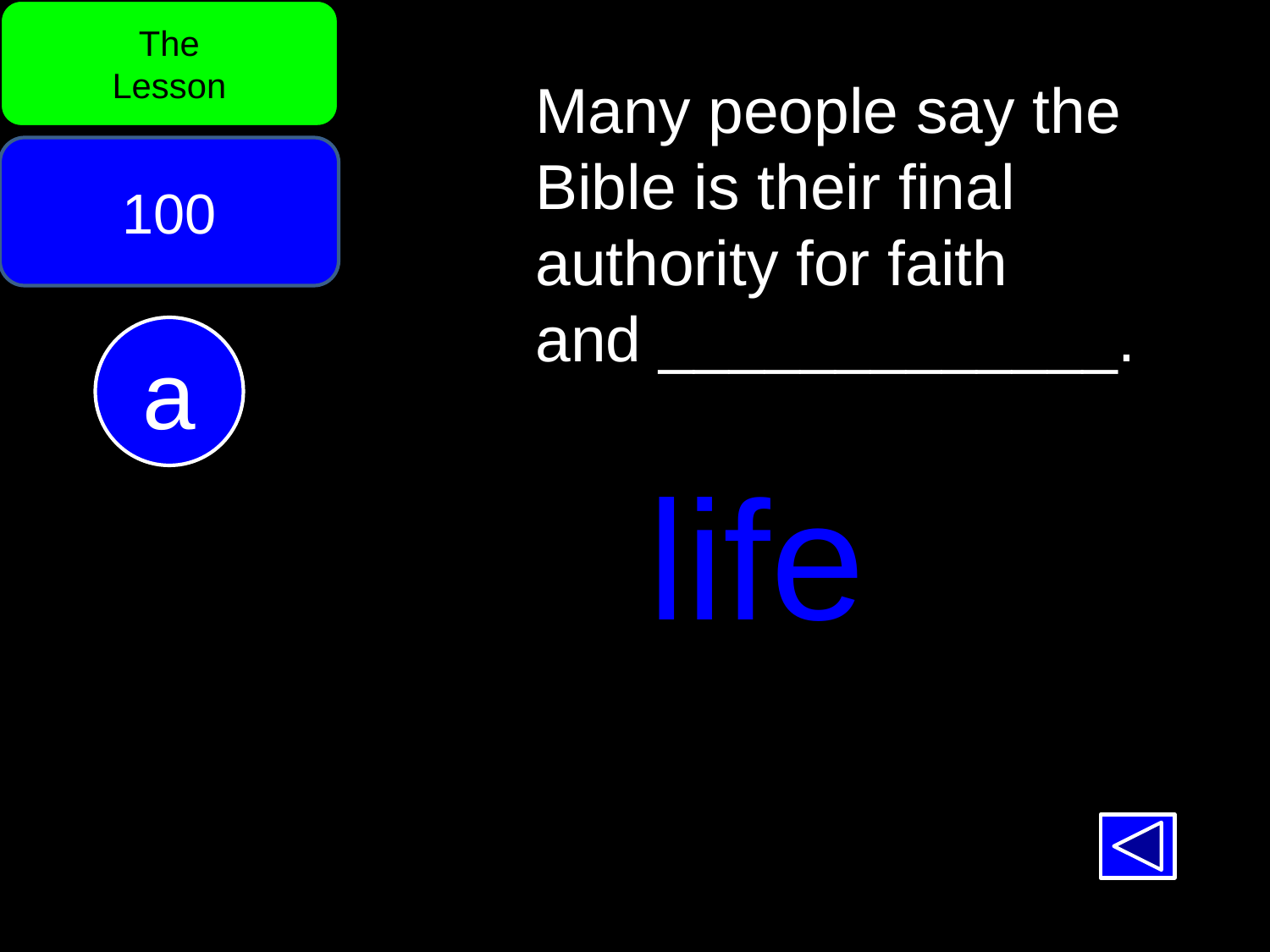

The
Lesson
Many people say the
Bible is their final
authority for faith
and _____________.
100
a
life